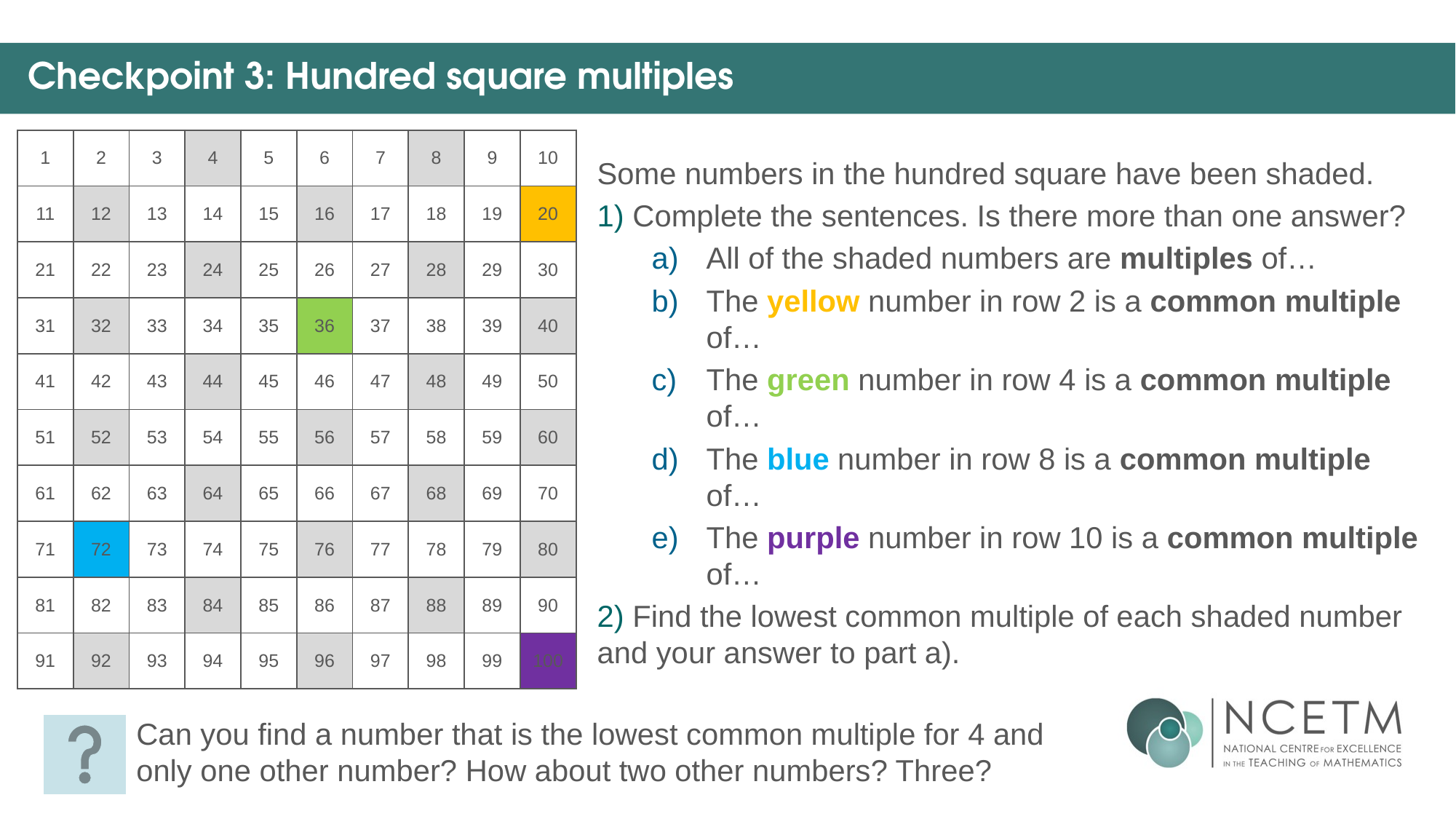

Checkpoint 3: Hundred square multiples
| 1 | 2 | 3 | 4 | 5 | 6 | 7 | 8 | 9 | 10 |
| --- | --- | --- | --- | --- | --- | --- | --- | --- | --- |
| 11 | 12 | 13 | 14 | 15 | 16 | 17 | 18 | 19 | 20 |
| 21 | 22 | 23 | 24 | 25 | 26 | 27 | 28 | 29 | 30 |
| 31 | 32 | 33 | 34 | 35 | 36 | 37 | 38 | 39 | 40 |
| 41 | 42 | 43 | 44 | 45 | 46 | 47 | 48 | 49 | 50 |
| 51 | 52 | 53 | 54 | 55 | 56 | 57 | 58 | 59 | 60 |
| 61 | 62 | 63 | 64 | 65 | 66 | 67 | 68 | 69 | 70 |
| 71 | 72 | 73 | 74 | 75 | 76 | 77 | 78 | 79 | 80 |
| 81 | 82 | 83 | 84 | 85 | 86 | 87 | 88 | 89 | 90 |
| 91 | 92 | 93 | 94 | 95 | 96 | 97 | 98 | 99 | 100 |
Some numbers in the hundred square have been shaded.
1) Complete the sentences. Is there more than one answer?
All of the shaded numbers are multiples of…
The yellow number in row 2 is a common multiple of…
The green number in row 4 is a common multiple of…
The blue number in row 8 is a common multiple of…
The purple number in row 10 is a common multiple of…
2) Find the lowest common multiple of each shaded number and your answer to part a).
Can you find a number that is the lowest common multiple for 4 and only one other number? How about two other numbers? Three?